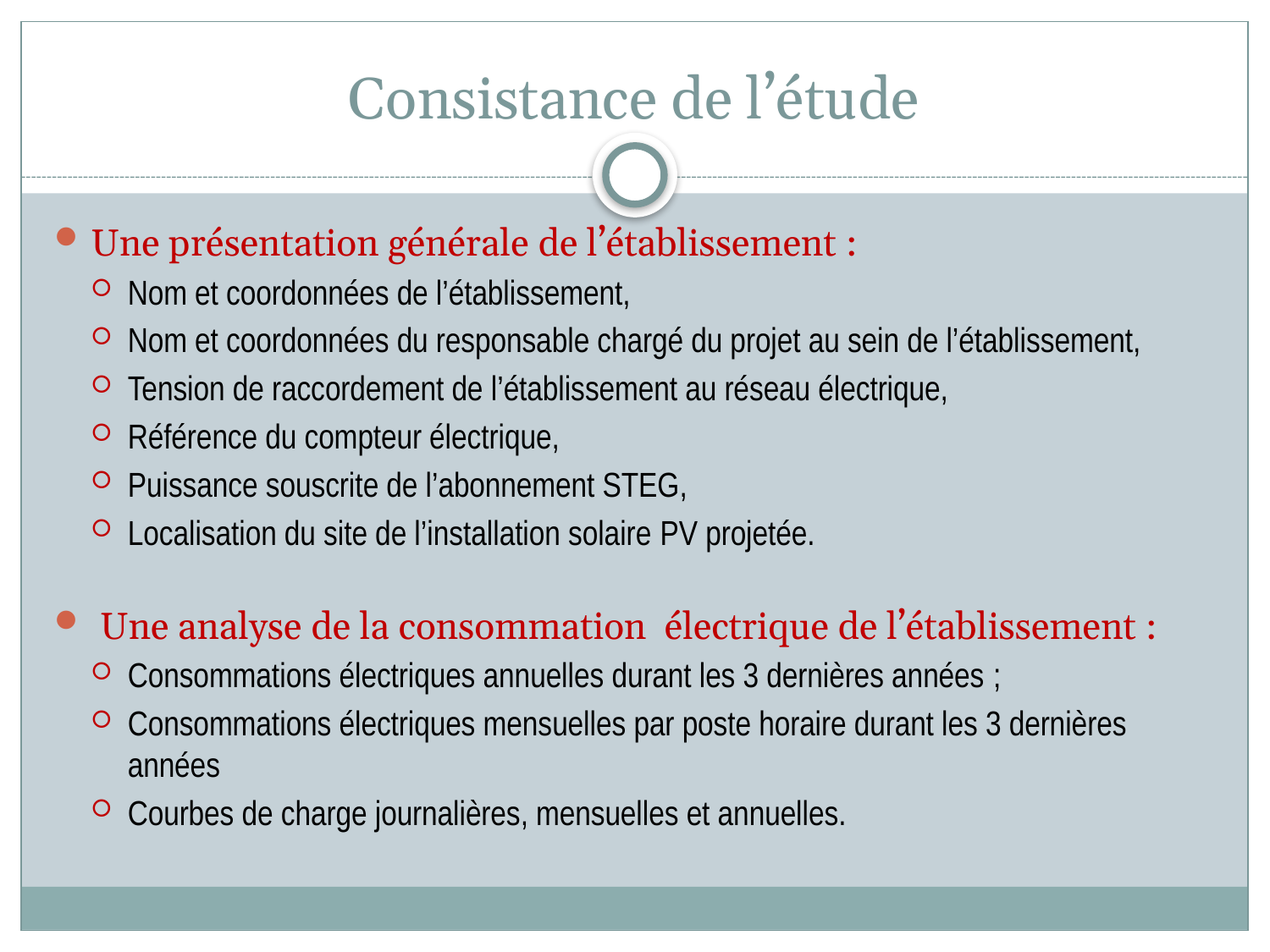

# Consistance de l’étude
Une présentation générale de l’établissement :
Nom et coordonnées de l’établissement,
Nom et coordonnées du responsable chargé du projet au sein de l’établissement,
Tension de raccordement de l’établissement au réseau électrique,
Référence du compteur électrique,
Puissance souscrite de l’abonnement STEG,
Localisation du site de l’installation solaire PV projetée.

 Une analyse de la consommation  électrique de l’établissement :
Consommations électriques annuelles durant les 3 dernières années ;
Consommations électriques mensuelles par poste horaire durant les 3 dernières années
Courbes de charge journalières, mensuelles et annuelles.